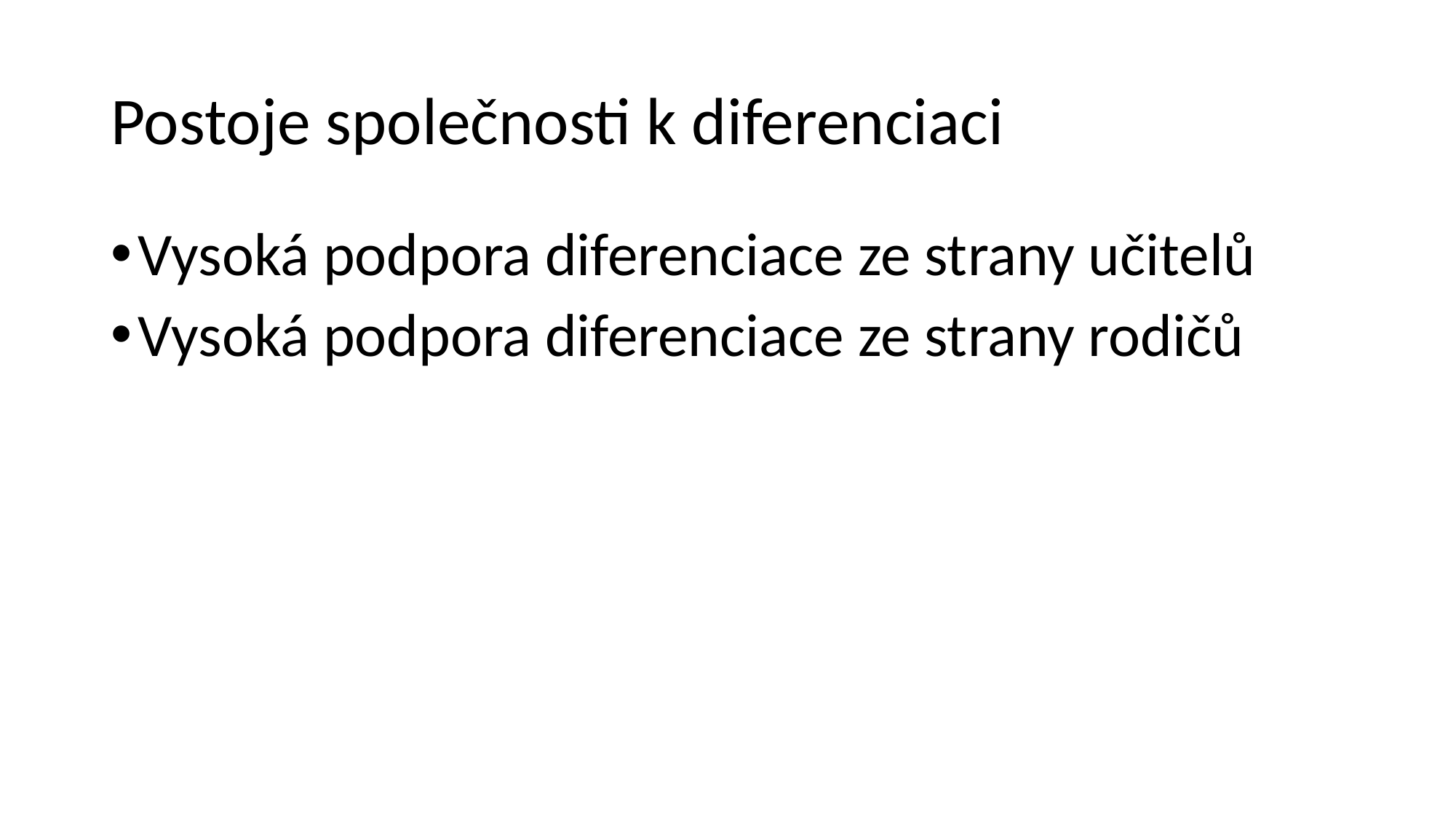

# Postoje společnosti k diferenciaci
Vysoká podpora diferenciace ze strany učitelů
Vysoká podpora diferenciace ze strany rodičů